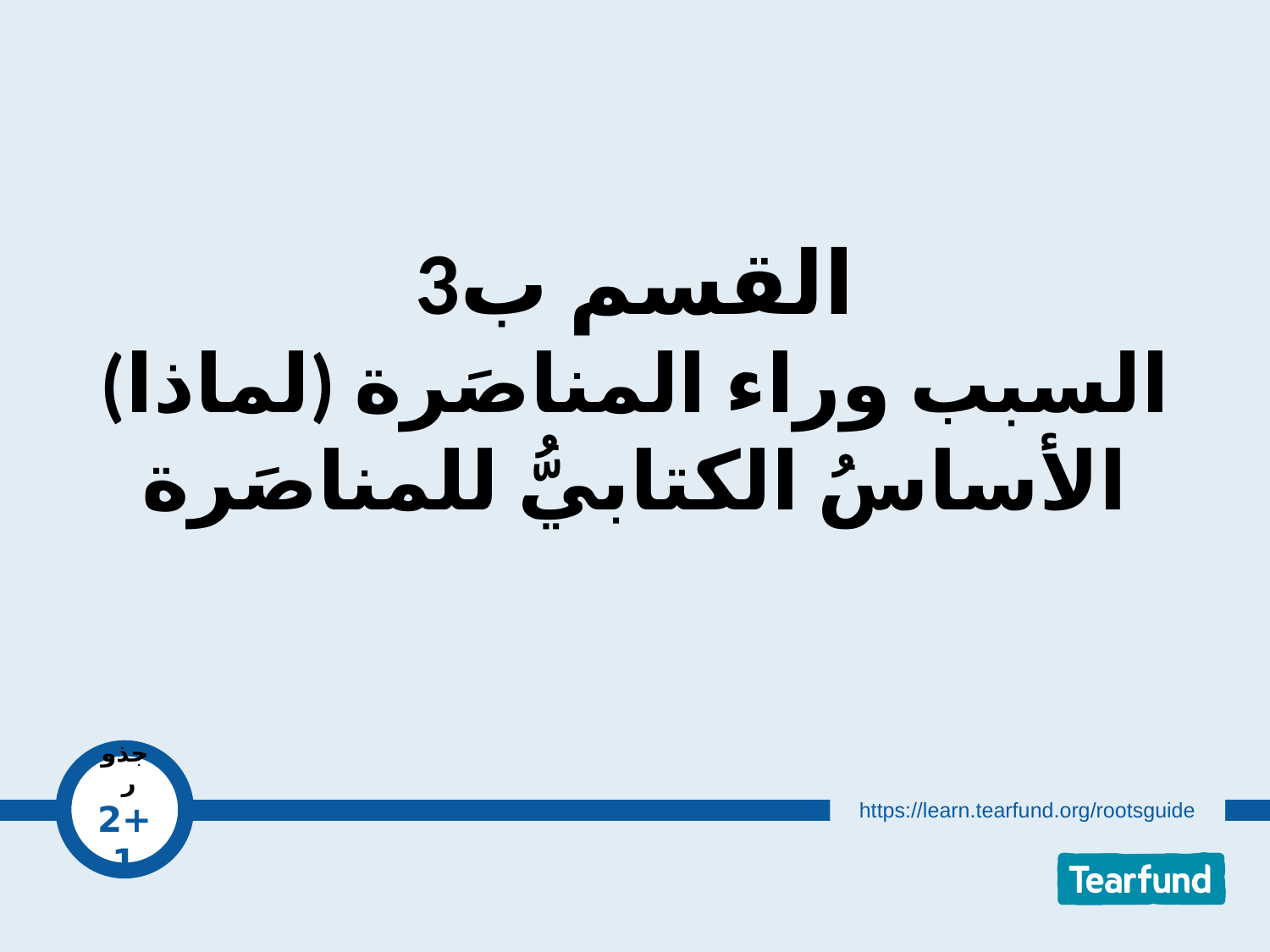

القسم ب3
السبب وراء المناصَرة (لماذا)
الأساسُ الكتابيُّ للمناصَرة